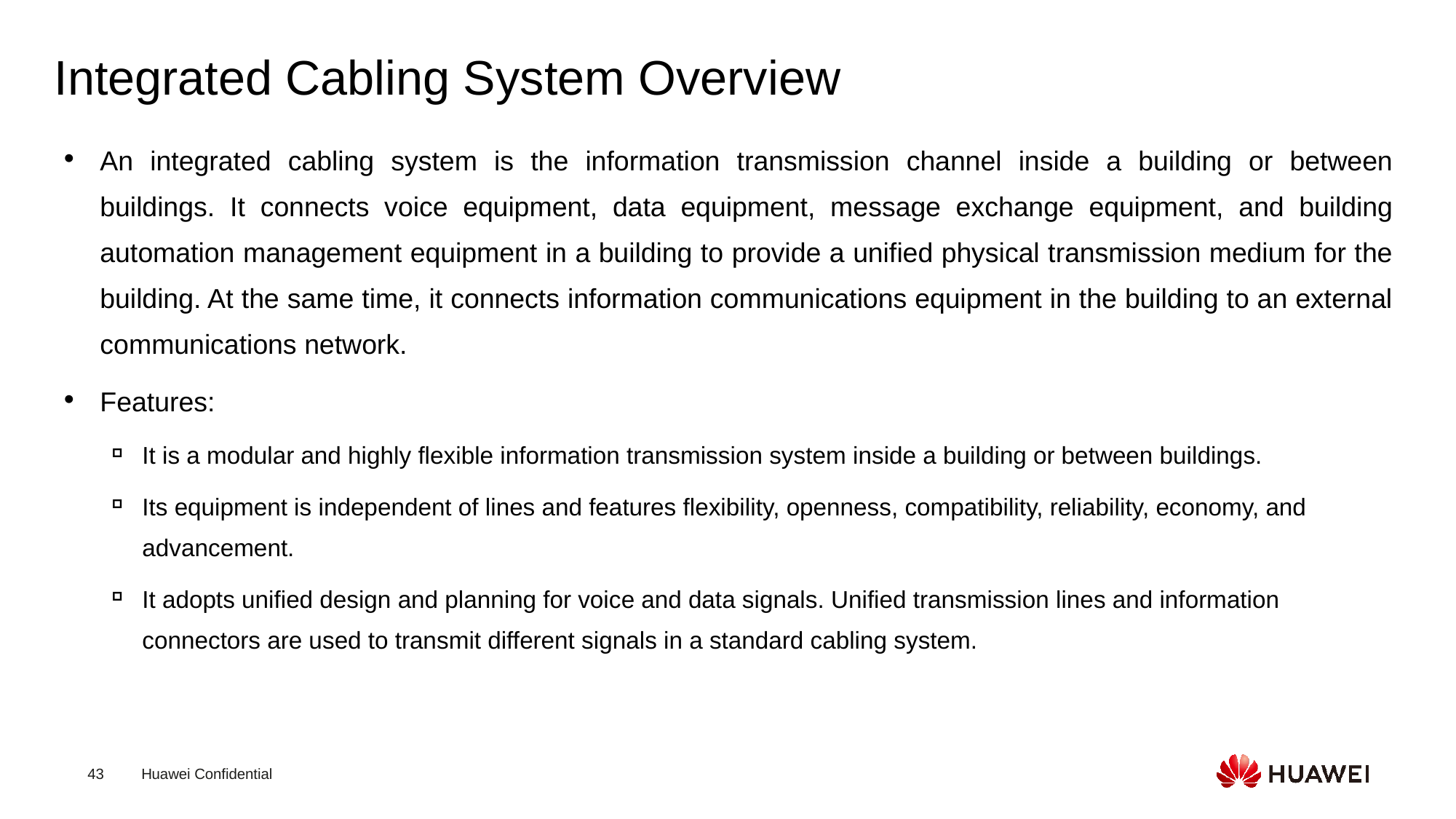

# Integrated Cabling System Overview
An integrated cabling system is the information transmission channel inside a building or between buildings. It connects voice equipment, data equipment, message exchange equipment, and building automation management equipment in a building to provide a unified physical transmission medium for the building. At the same time, it connects information communications equipment in the building to an external communications network.
Features:
It is a modular and highly flexible information transmission system inside a building or between buildings.
Its equipment is independent of lines and features flexibility, openness, compatibility, reliability, economy, and advancement.
It adopts unified design and planning for voice and data signals. Unified transmission lines and information connectors are used to transmit different signals in a standard cabling system.